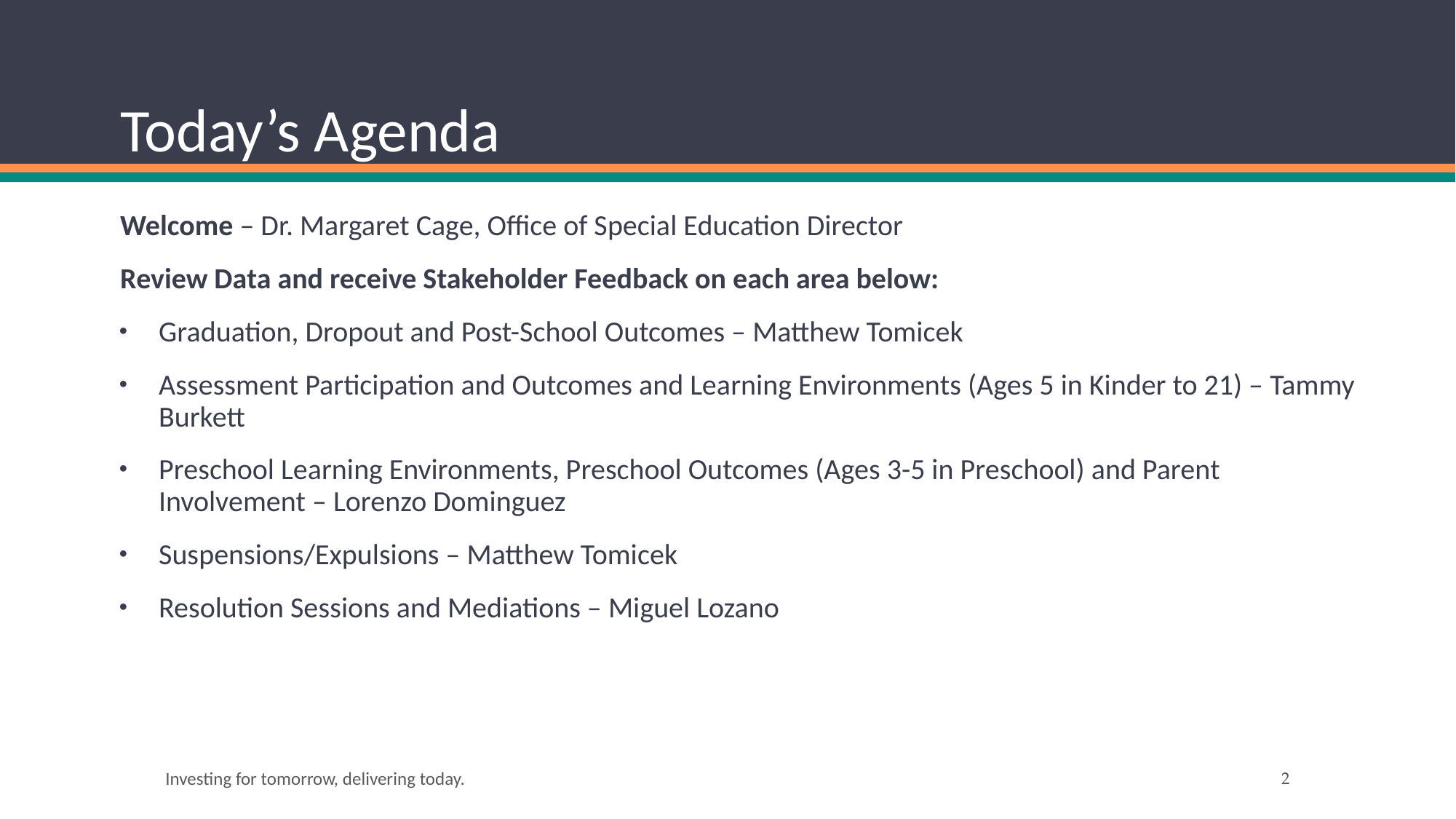

# Today’s Agenda
Welcome – Dr. Margaret Cage, Office of Special Education Director
Review Data and receive Stakeholder Feedback on each area below:
Graduation, Dropout and Post-School Outcomes – Matthew Tomicek
Assessment Participation and Outcomes and Learning Environments (Ages 5 in Kinder to 21) – Tammy Burkett
Preschool Learning Environments, Preschool Outcomes (Ages 3-5 in Preschool) and Parent Involvement – Lorenzo Dominguez
Suspensions/Expulsions – Matthew Tomicek
Resolution Sessions and Mediations – Miguel Lozano

Investing for tomorrow, delivering today.
2